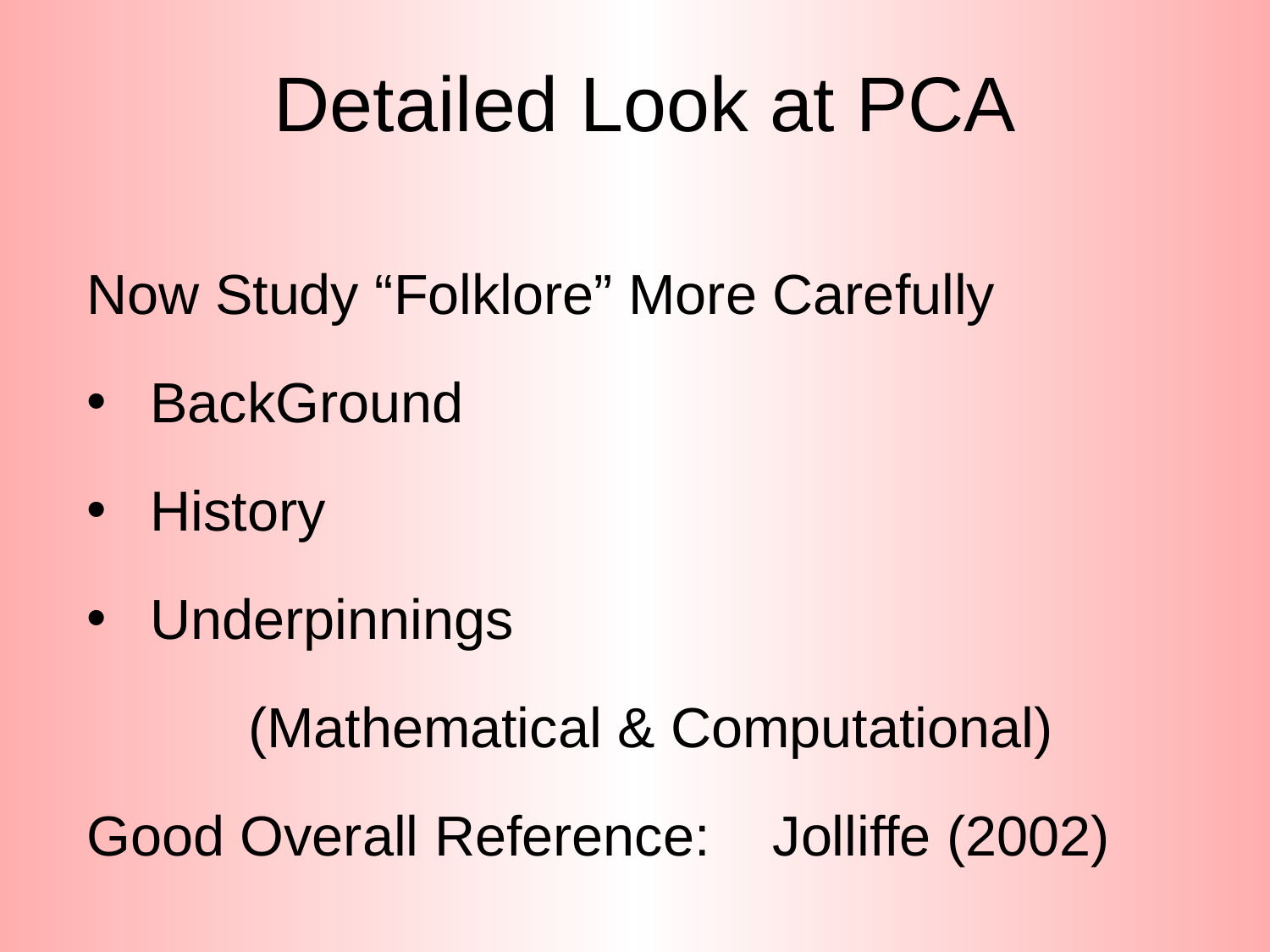

# Detailed Look at PCA
Now Study “Folklore” More Carefully
BackGround
History
Underpinnings
(Mathematical & Computational)
Good Overall Reference:    Jolliffe (2002)